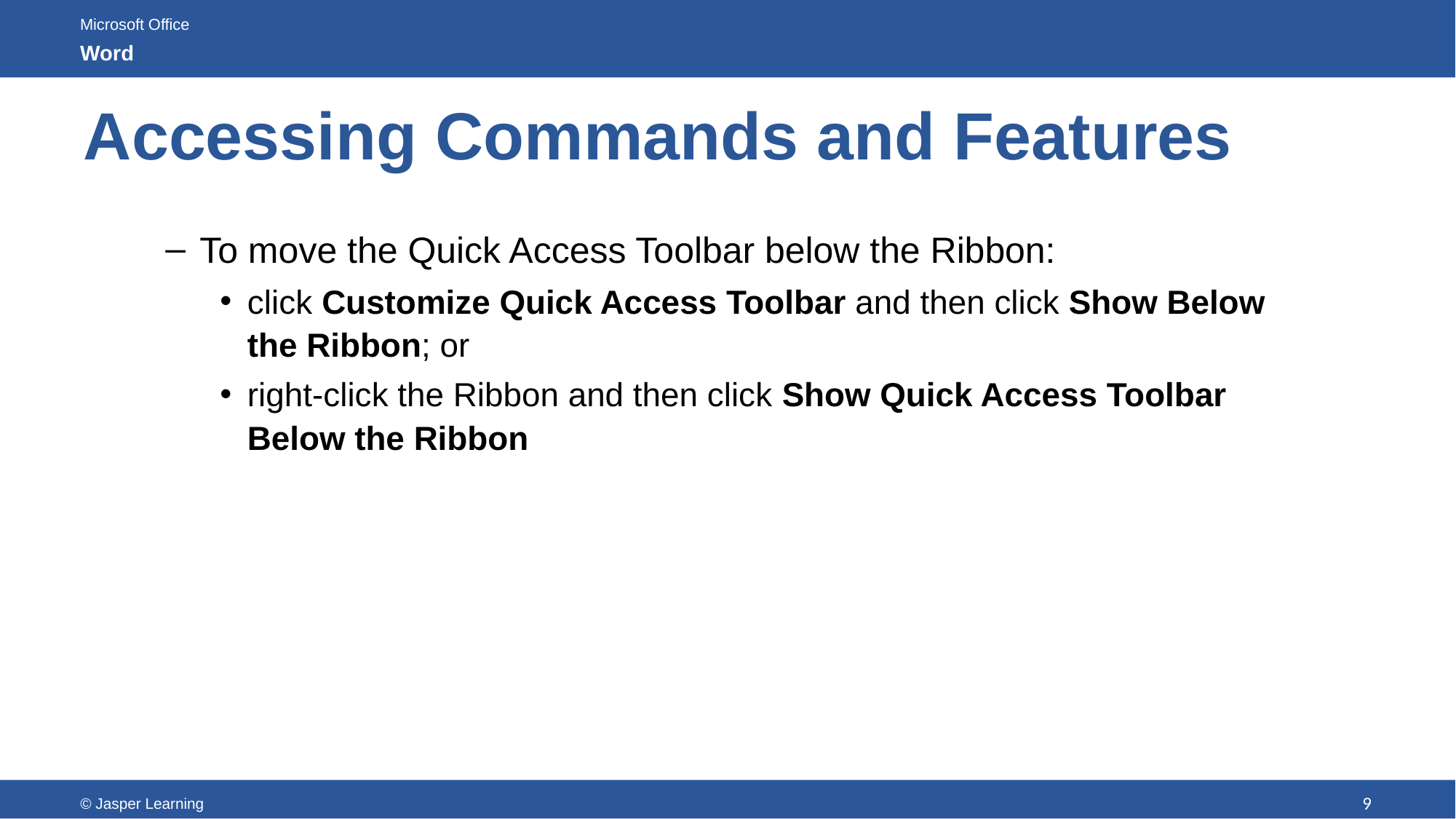

# Accessing Commands and Features
To move the Quick Access Toolbar below the Ribbon:
click Customize Quick Access Toolbar and then click Show Below the Ribbon; or
right-click the Ribbon and then click Show Quick Access Toolbar Below the Ribbon

© Jasper Learning
9